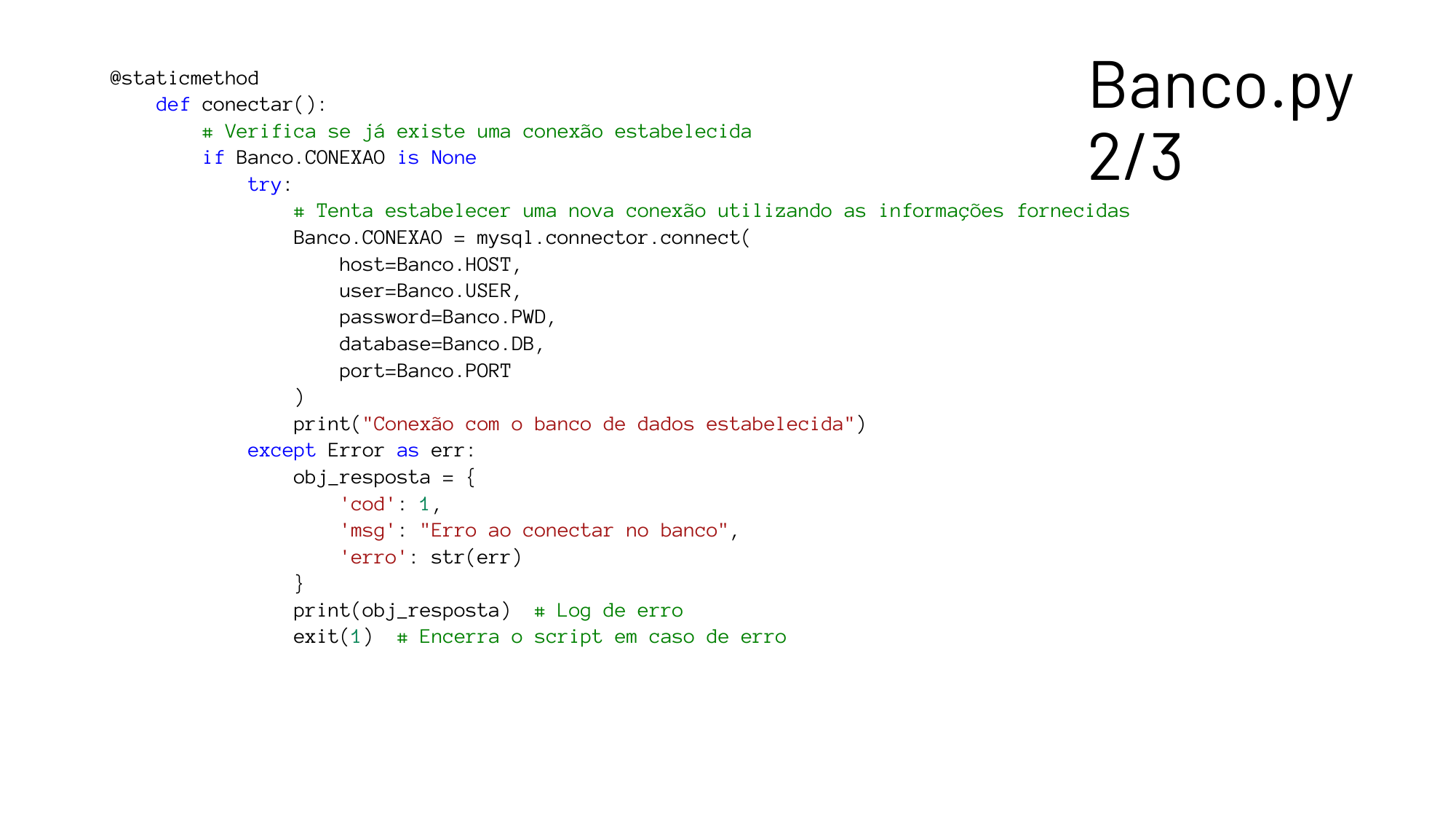

# Banco.py 2/3
@staticmethod
    def conectar():
        # Verifica se já existe uma conexão estabelecida
        if Banco.CONEXAO is None
            try:
                # Tenta estabelecer uma nova conexão utilizando as informações fornecidas
                Banco.CONEXAO = mysql.connector.connect(
                    host=Banco.HOST,
                    user=Banco.USER,
                    password=Banco.PWD,
                    database=Banco.DB,
                    port=Banco.PORT
                )
                print("Conexão com o banco de dados estabelecida")
            except Error as err:
                obj_resposta = {
                    'cod': 1,
                    'msg': "Erro ao conectar no banco",
                    'erro': str(err)
                }
                print(obj_resposta)  # Log de erro
                exit(1)  # Encerra o script em caso de erro